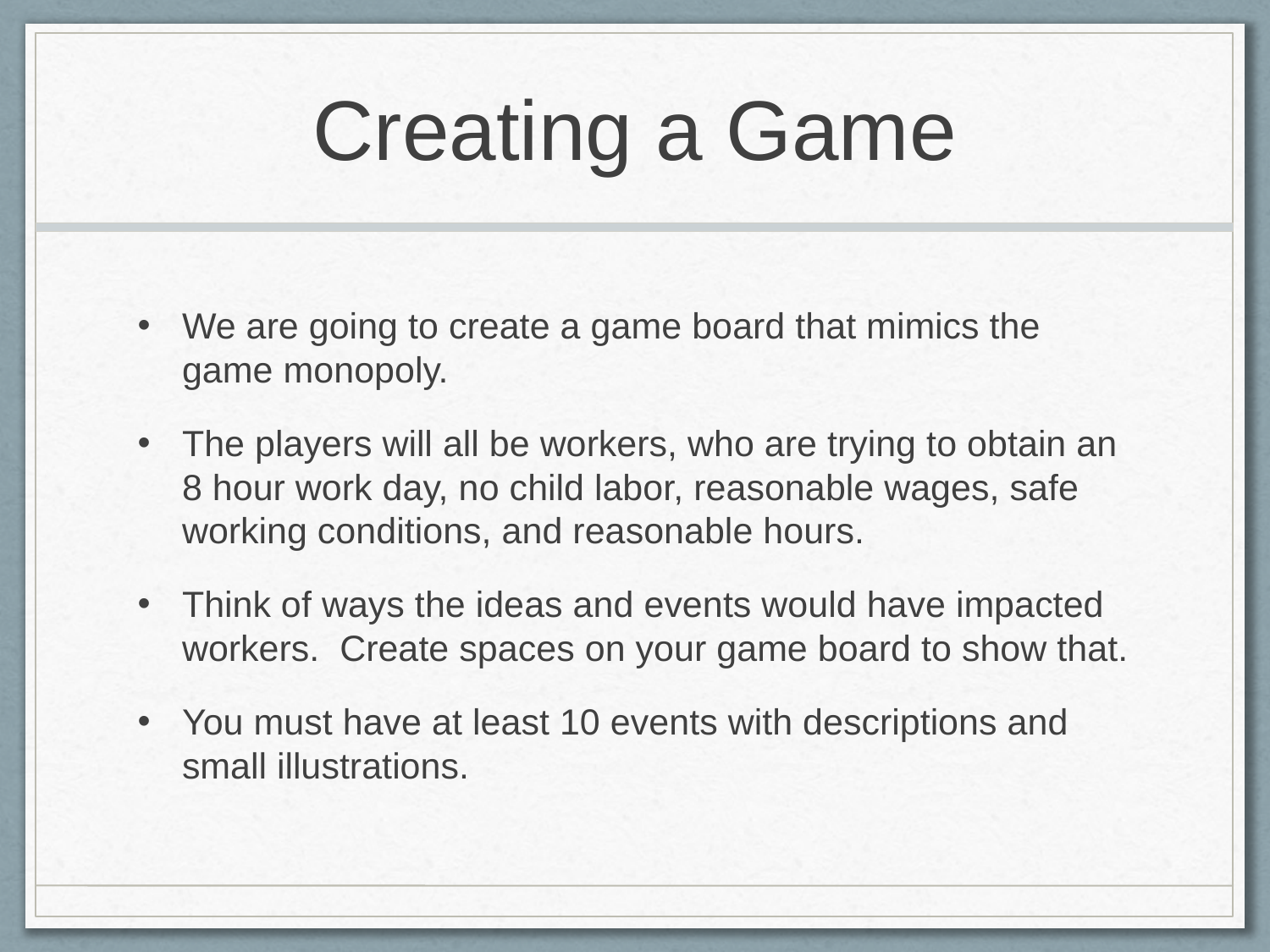

# Creating a Game
We are going to create a game board that mimics the game monopoly.
The players will all be workers, who are trying to obtain an 8 hour work day, no child labor, reasonable wages, safe working conditions, and reasonable hours.
Think of ways the ideas and events would have impacted workers.  Create spaces on your game board to show that.
You must have at least 10 events with descriptions and small illustrations.